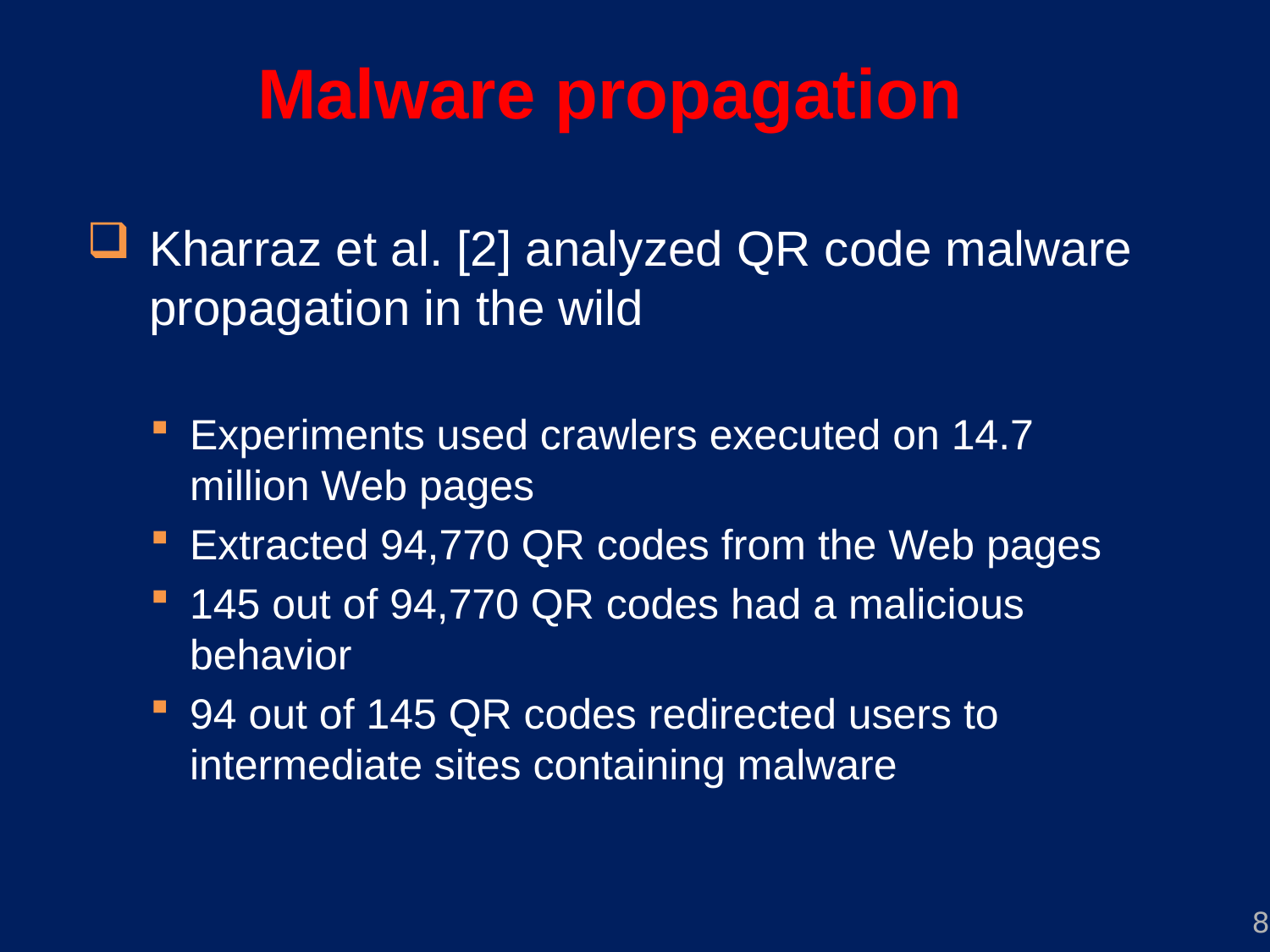

Malware propagation

Kharraz et al. [2] analyzed QR code malware propagation in the wild

Experiments used crawlers executed on 14.7 million Web pages
Extracted 94,770 QR codes from the Web pages
145 out of 94,770 QR codes had a malicious behavior
94 out of 145 QR codes redirected users to intermediate sites containing malware

8